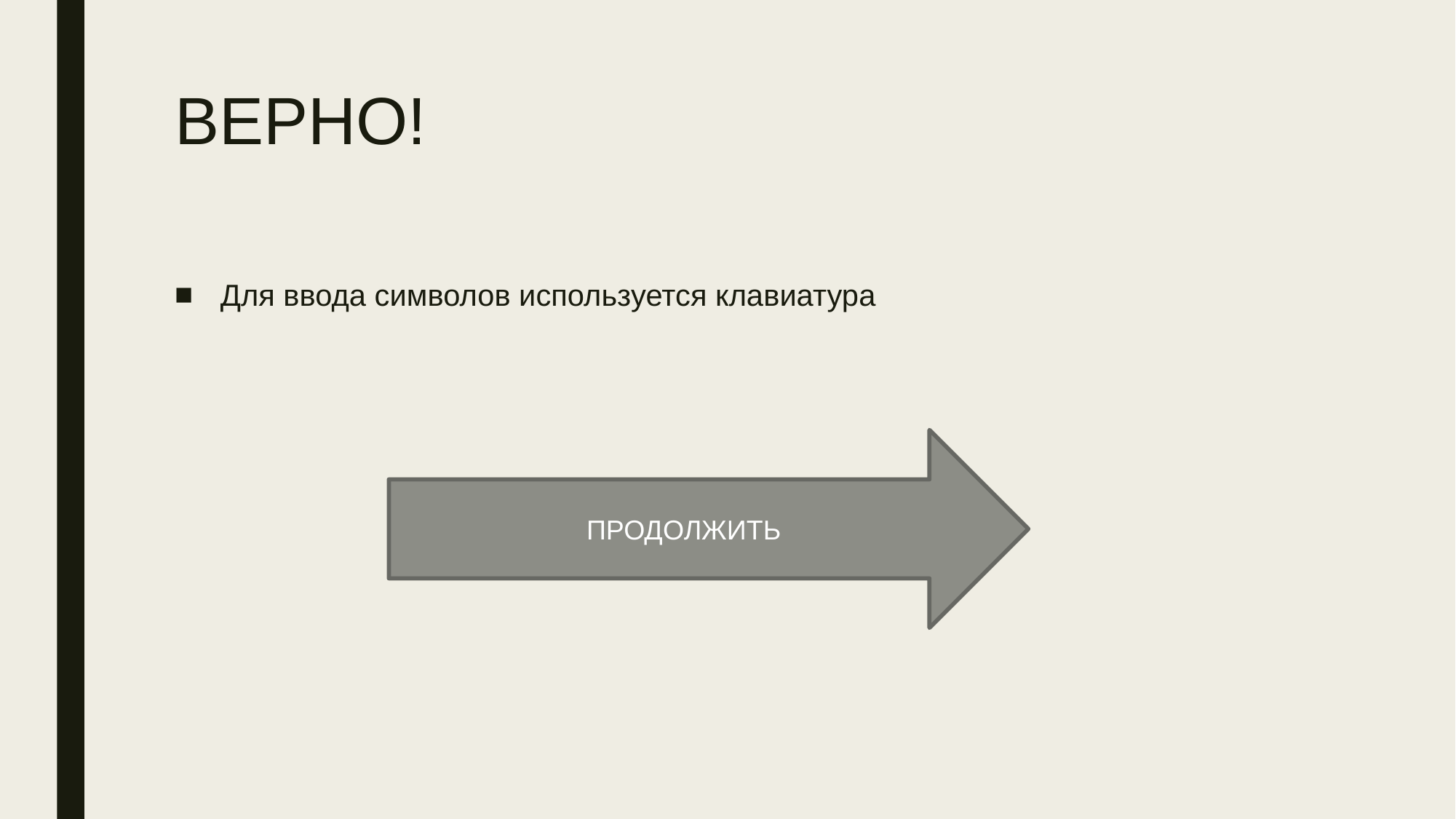

# ВЕРНО!
Для ввода символов используется клавиатура
ПРОДОЛЖИТЬ